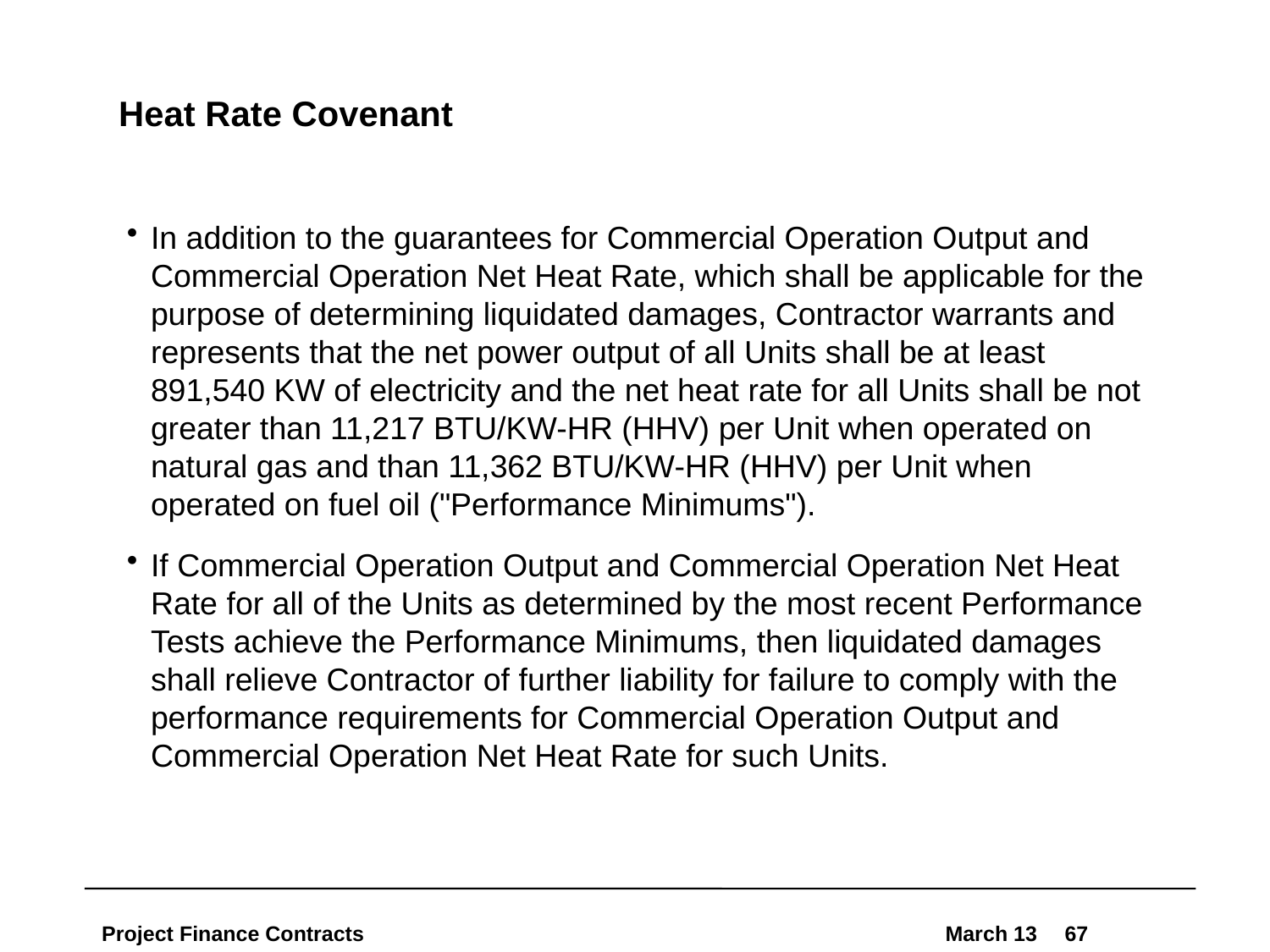

# Heat Rate Covenant
In addition to the guarantees for Commercial Operation Output and Commercial Operation Net Heat Rate, which shall be applicable for the purpose of determining liquidated damages, Contractor warrants and represents that the net power output of all Units shall be at least 891,540 KW of electricity and the net heat rate for all Units shall be not greater than 11,217 BTU/KW-HR (HHV) per Unit when operated on natural gas and than 11,362 BTU/KW-HR (HHV) per Unit when operated on fuel oil ("Performance Minimums").
If Commercial Operation Output and Commercial Operation Net Heat Rate for all of the Units as determined by the most recent Performance Tests achieve the Performance Minimums, then liquidated damages shall relieve Contractor of further liability for failure to comply with the performance requirements for Commercial Operation Output and Commercial Operation Net Heat Rate for such Units.